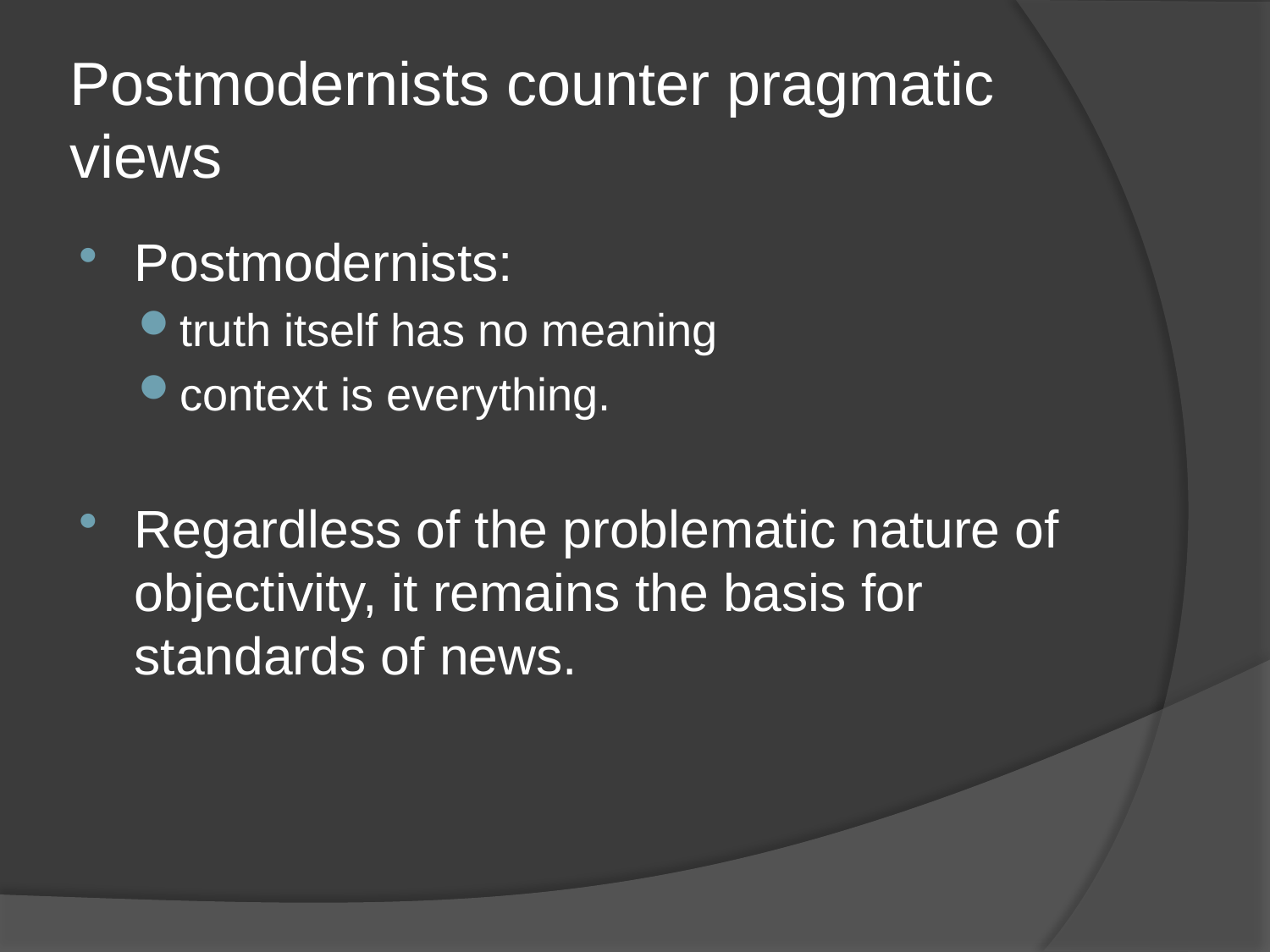

# Postmodernists counter pragmatic views
Postmodernists:
truth itself has no meaning
context is everything.

Regardless of the problematic nature of objectivity, it remains the basis for standards of news.